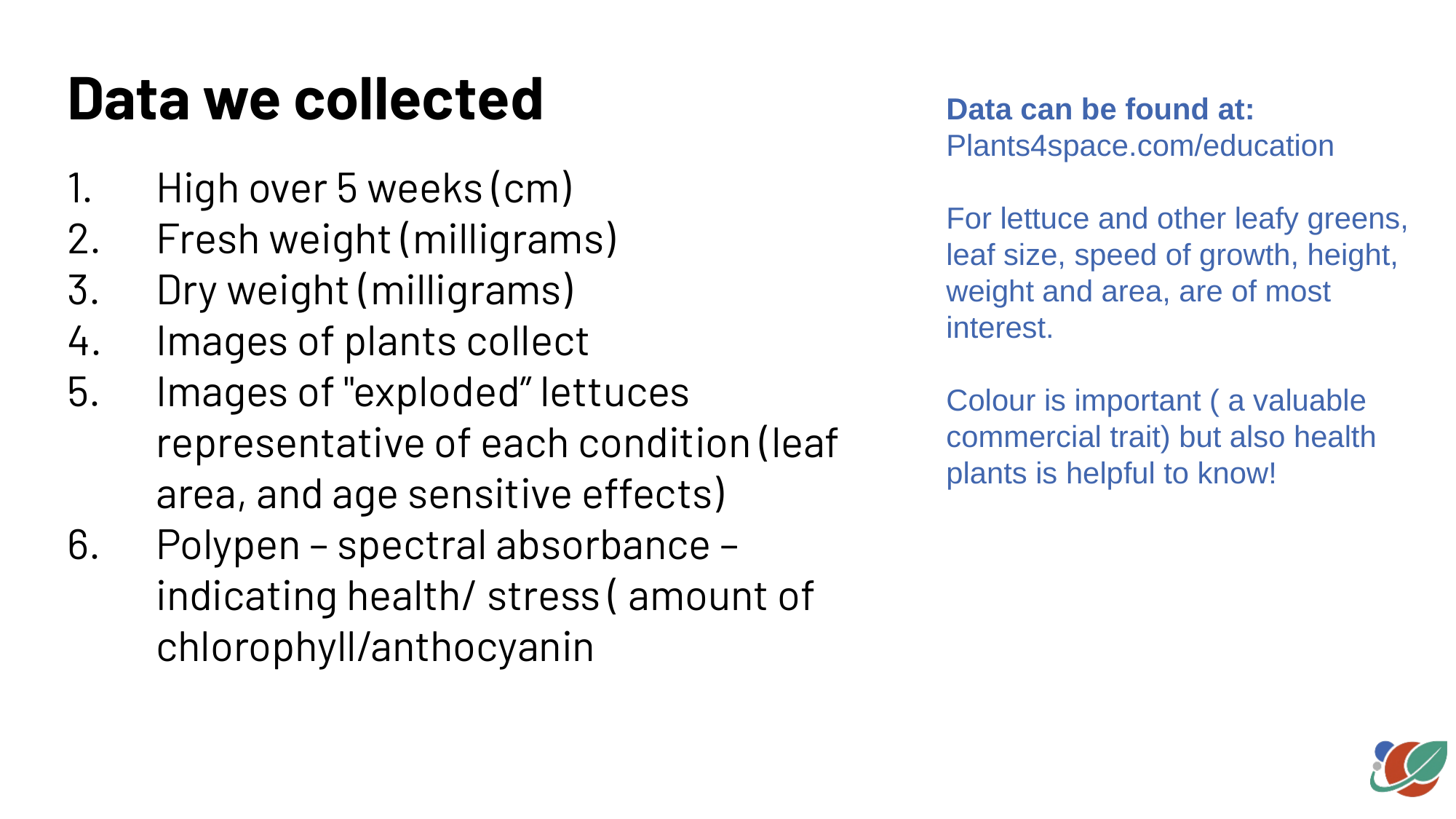

Data we collected
Data can be found at: Plants4space.com/education

For lettuce and other leafy greens, leaf size, speed of growth, height, weight and area, are of most interest.

Colour is important ( a valuable commercial trait) but also health plants is helpful to know!

High over 5 weeks (cm)
Fresh weight (milligrams)
Dry weight (milligrams)
Images of plants collect
Images of "exploded” lettuces representative of each condition (leaf area, and age sensitive effects)
Polypen – spectral absorbance – indicating health/ stress ( amount of chlorophyll/anthocyanin